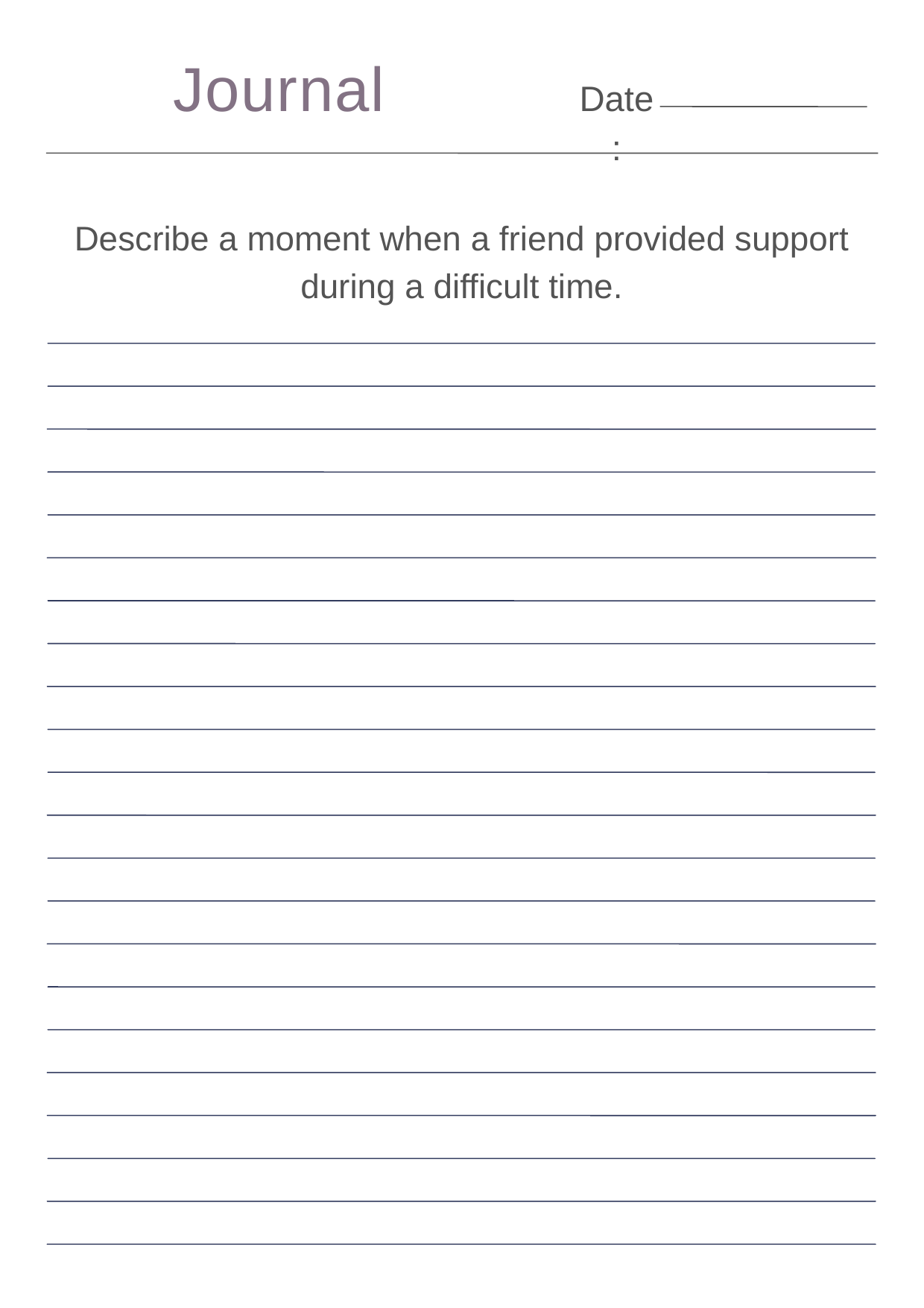

Journal
Date:

Describe a moment when a friend provided support during a difficult time.